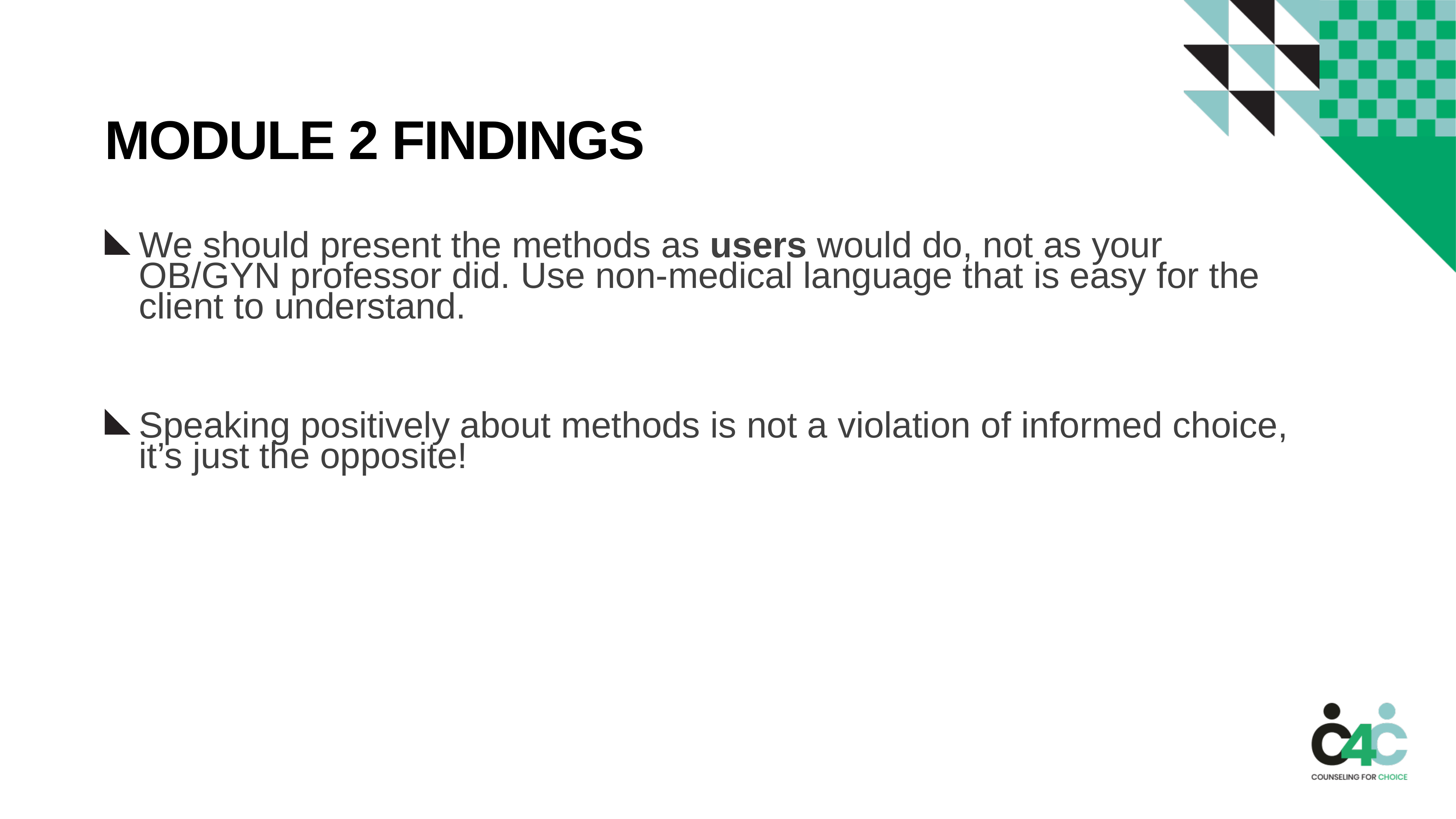

# Module 2 findings
We should present the methods as users would do, not as your OB/GYN professor did. Use non-medical language that is easy for the client to understand.

Speaking positively about methods is not a violation of informed choice, it’s just the opposite!